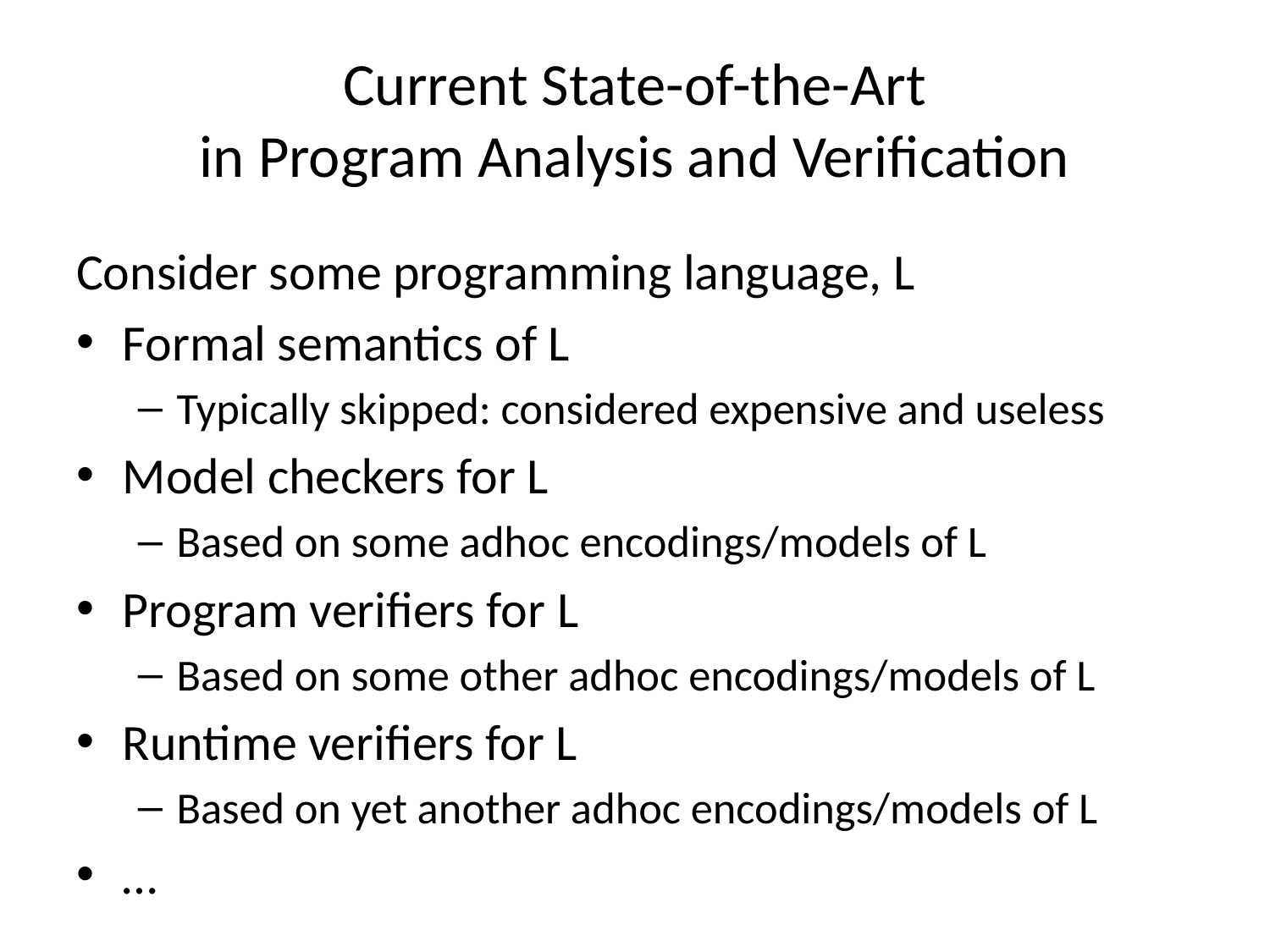

# Current State-of-the-Art in Program Analysis and Verification
Consider some programming language, L
Formal semantics of L
Typically skipped: considered expensive and useless
Model checkers for L
Based on some adhoc encodings/models of L
Program verifiers for L
Based on some other adhoc encodings/models of L
Runtime verifiers for L
Based on yet another adhoc encodings/models of L
…